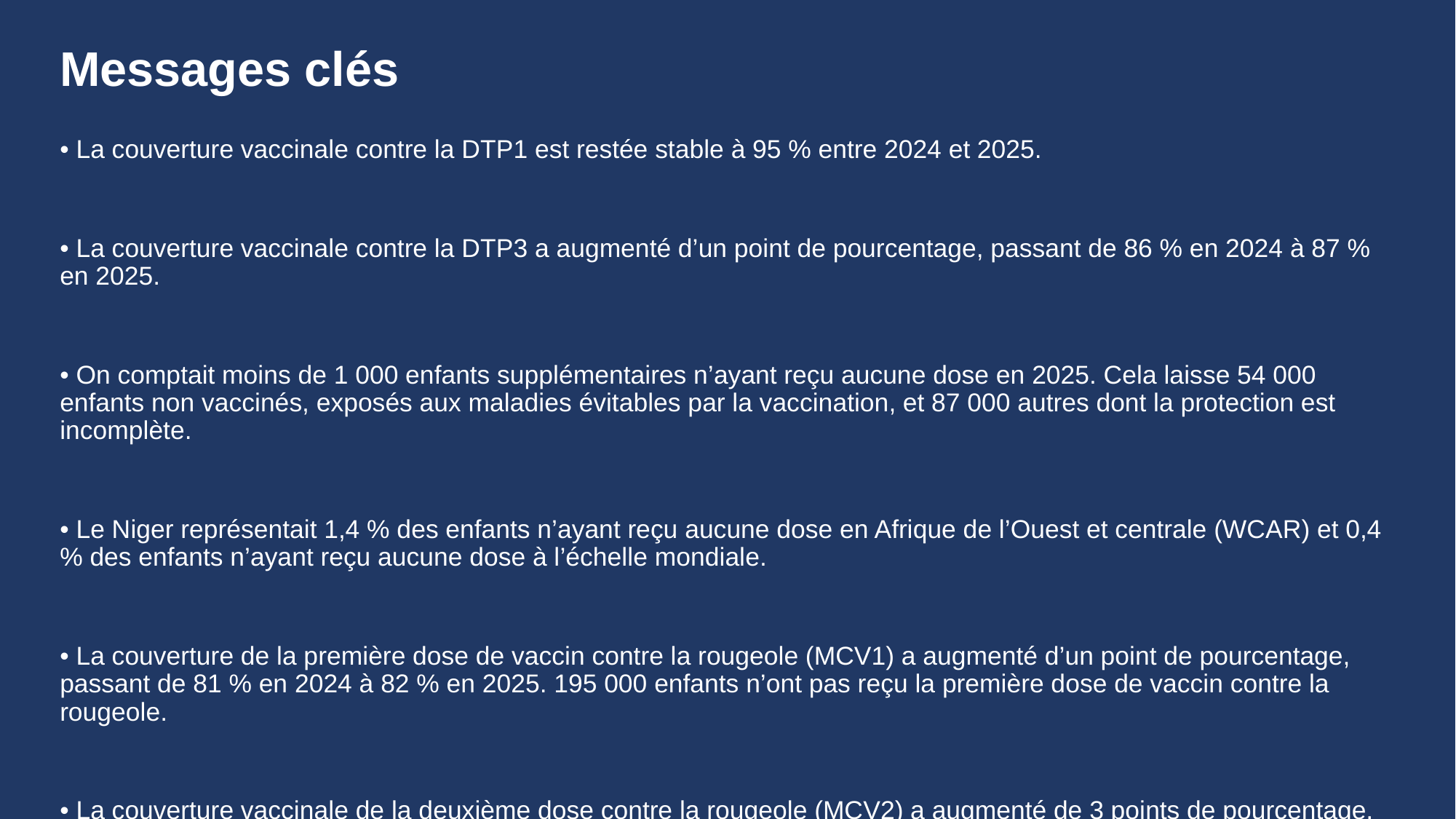

# Messages clés
• La couverture vaccinale contre la DTP1 est restée stable à 95 % entre 2024 et 2025.

• La couverture vaccinale contre la DTP3 a augmenté d’un point de pourcentage, passant de 86 % en 2024 à 87 % en 2025.

• On comptait moins de 1 000 enfants supplémentaires n’ayant reçu aucune dose en 2025. Cela laisse 54 000 enfants non vaccinés, exposés aux maladies évitables par la vaccination, et 87 000 autres dont la protection est incomplète.

• Le Niger représentait 1,4 % des enfants n’ayant reçu aucune dose en Afrique de l’Ouest et centrale (WCAR) et 0,4 % des enfants n’ayant reçu aucune dose à l’échelle mondiale.

• La couverture de la première dose de vaccin contre la rougeole (MCV1) a augmenté d’un point de pourcentage, passant de 81 % en 2024 à 82 % en 2025. 195 000 enfants n’ont pas reçu la première dose de vaccin contre la rougeole.

• La couverture vaccinale de la deuxième dose contre la rougeole (MCV2) a augmenté de 3 points de pourcentage, passant de 77 % en 2024 à 80 % en 2025.

• Le vaccin contre le papillomavirus humain (HPV) n’a pas été introduit.